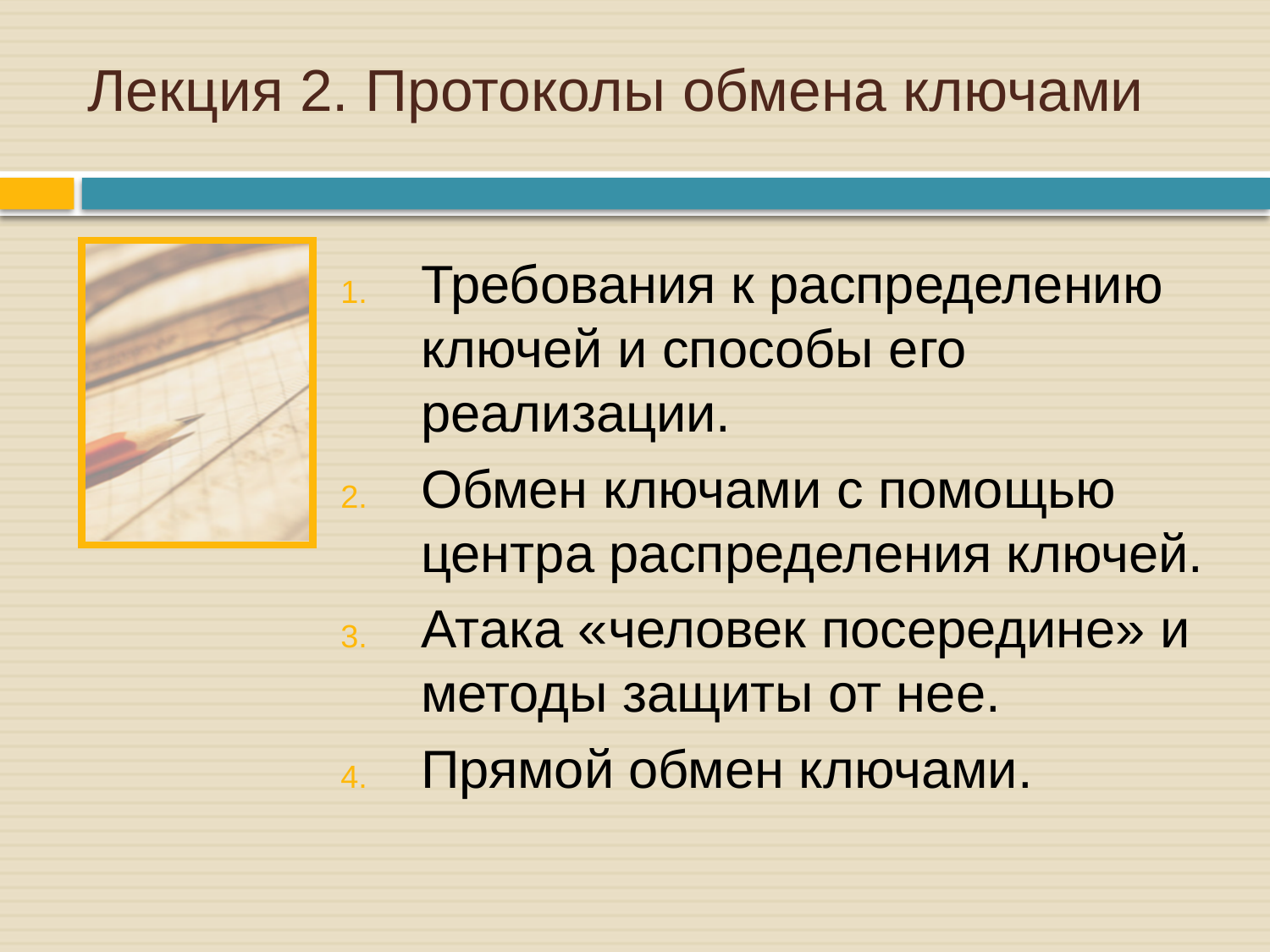

# Лекция 2. Протоколы обмена ключами
Требования к распределению ключей и способы его реализации.
Обмен ключами с помощью центра распределения ключей.
Атака «человек посередине» и методы защиты от нее.
Прямой обмен ключами.